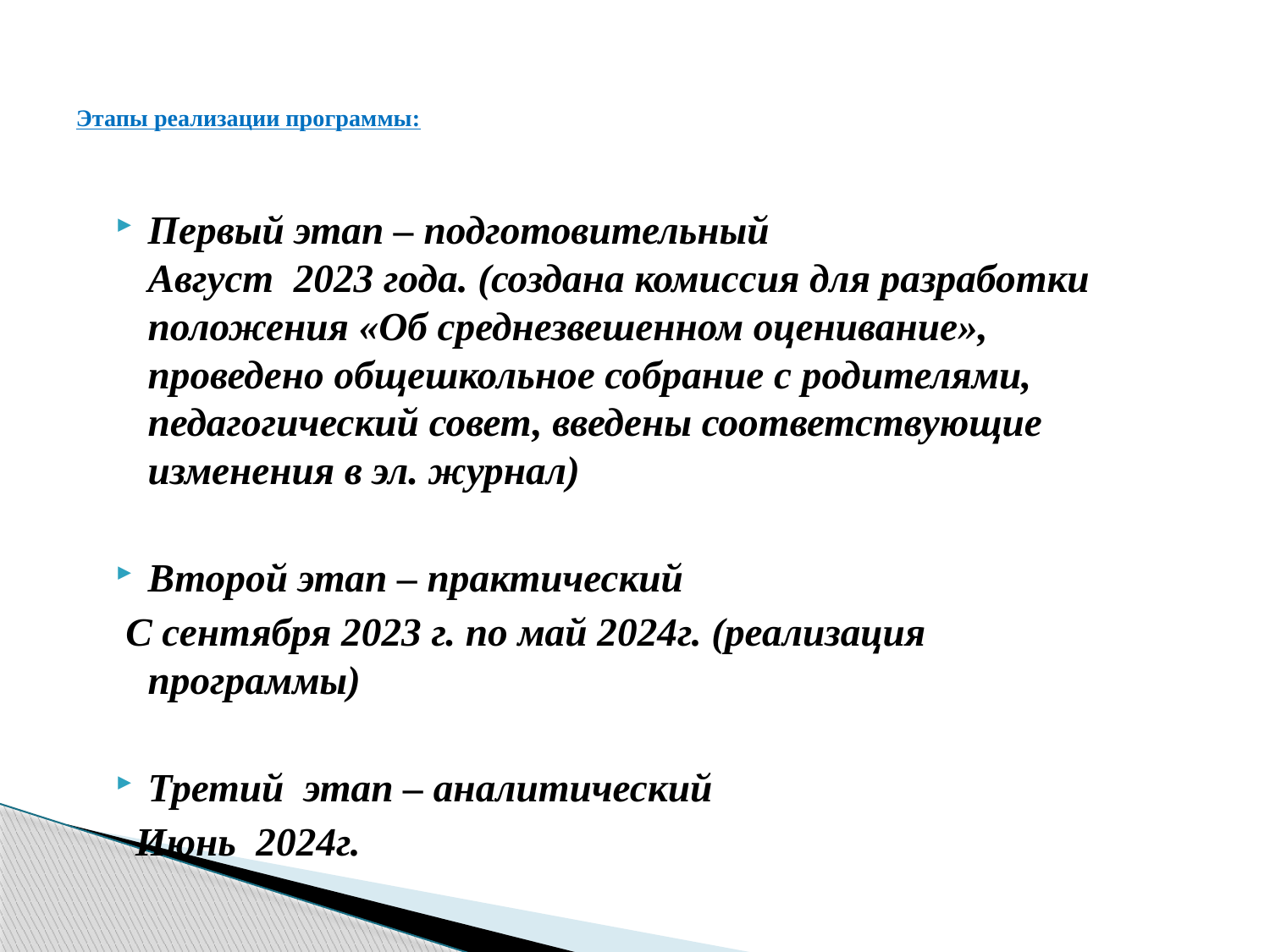

# Этапы реализации программы:
Первый этап – подготовительный
Август  2023 года. (создана комиссия для разработки положения «Об среднезвешенном оценивание», проведено общешкольное собрание с родителями, педагогический совет, введены соответствующие изменения в эл. журнал)

Второй этап – практический
 С сентября 2023 г. по май 2024г. (реализация программы)

Третий  этап – аналитический
  Июнь  2024г.